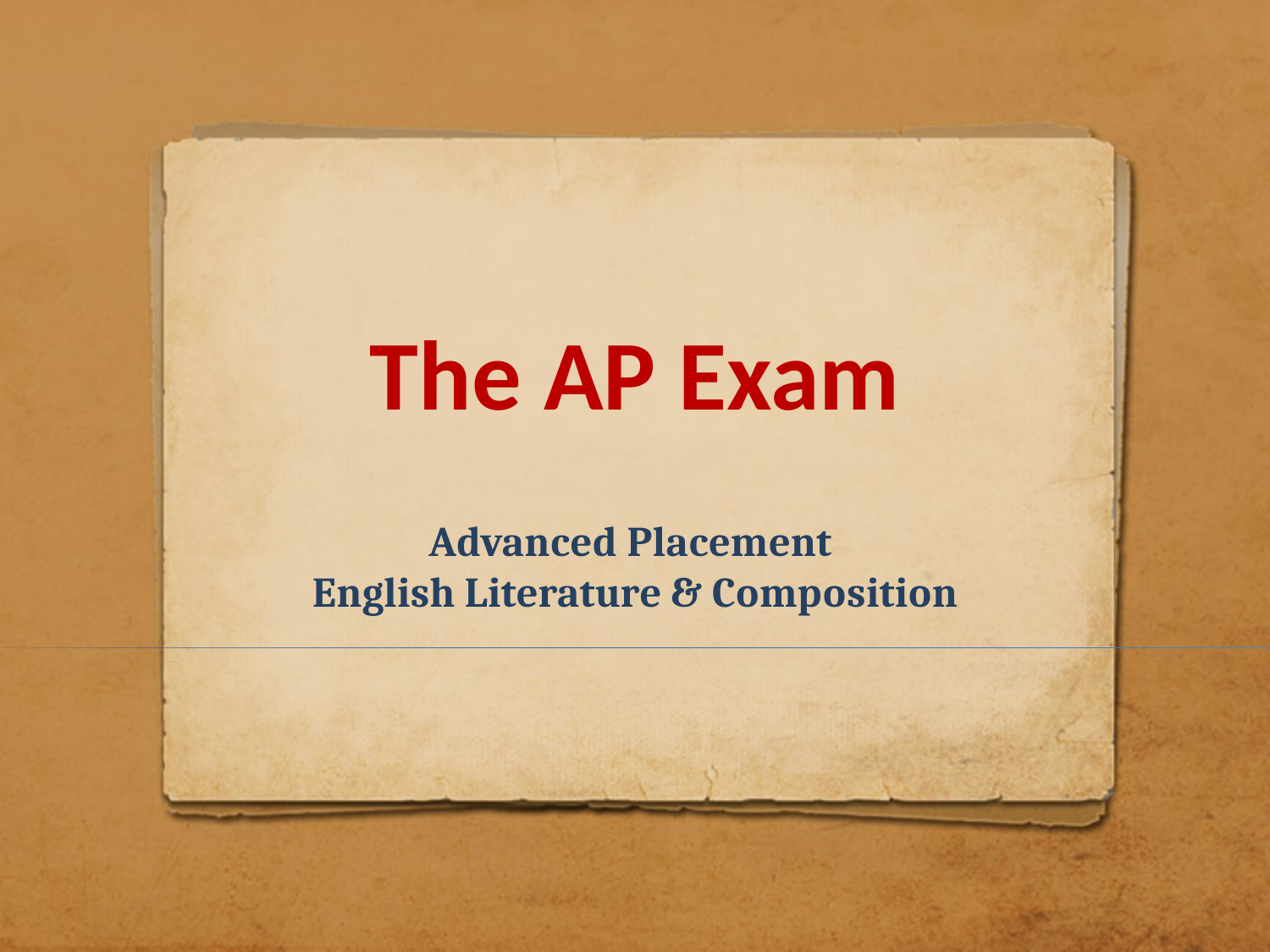

# The AP Exam
Advanced Placement
English Literature & Composition